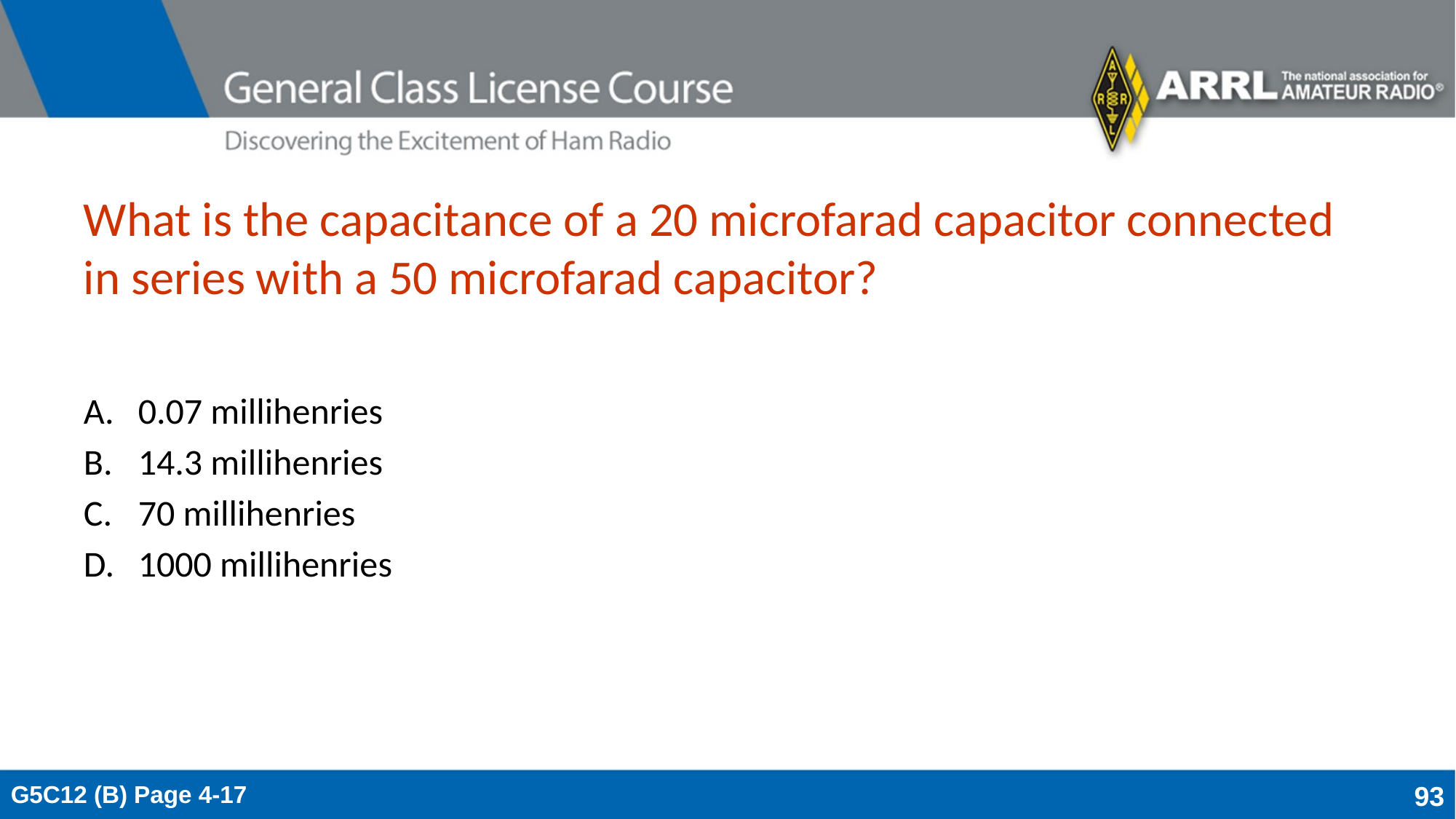

# What is the capacitance of a 20 microfarad capacitor connected in series with a 50 microfarad capacitor?
0.07 millihenries
14.3 millihenries
70 millihenries
1000 millihenries
G5C12 (B) Page 4-17
93